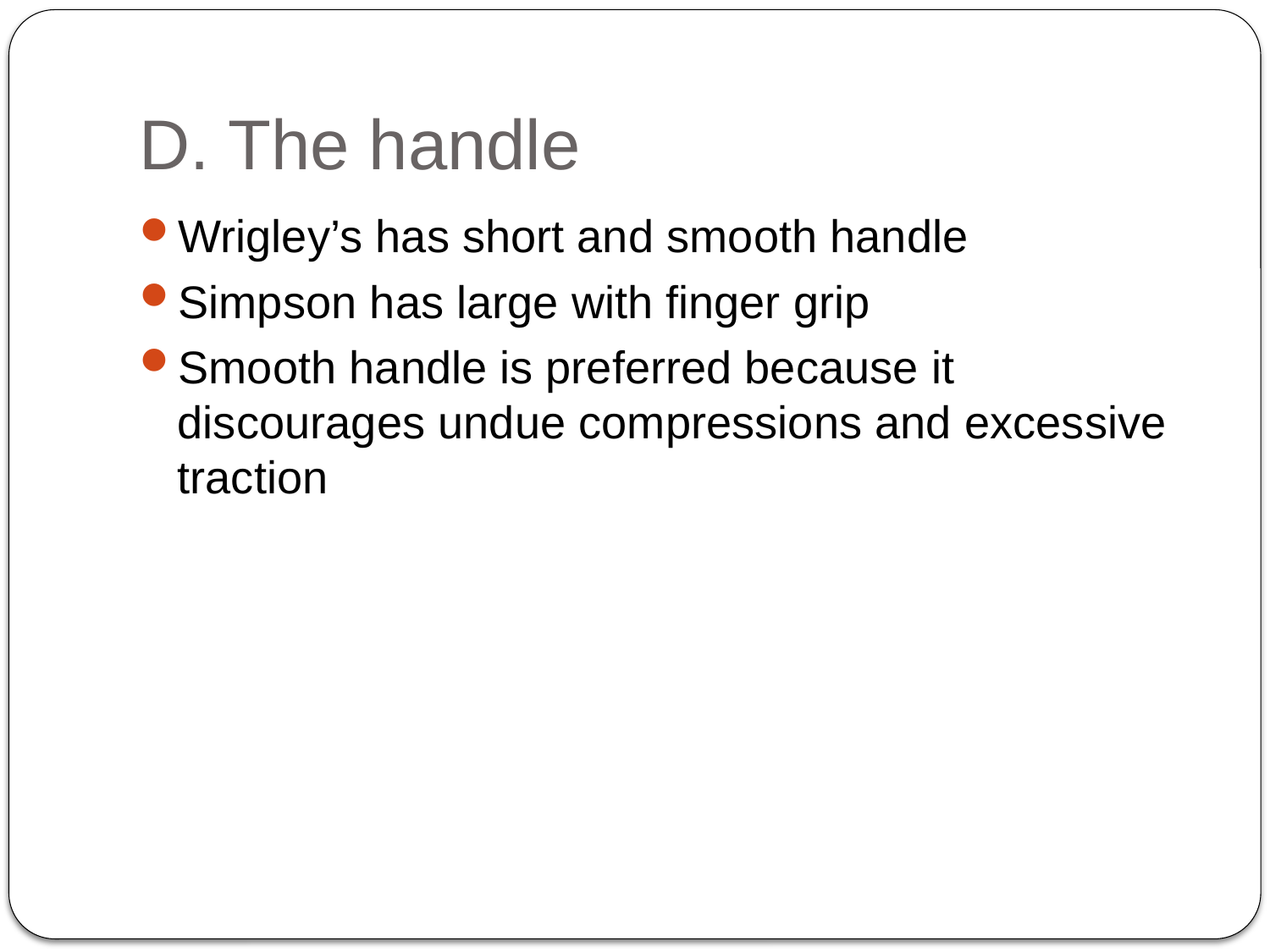

# D. The handle
Wrigley’s has short and smooth handle
Simpson has large with finger grip
Smooth handle is preferred because it discourages undue compressions and excessive traction